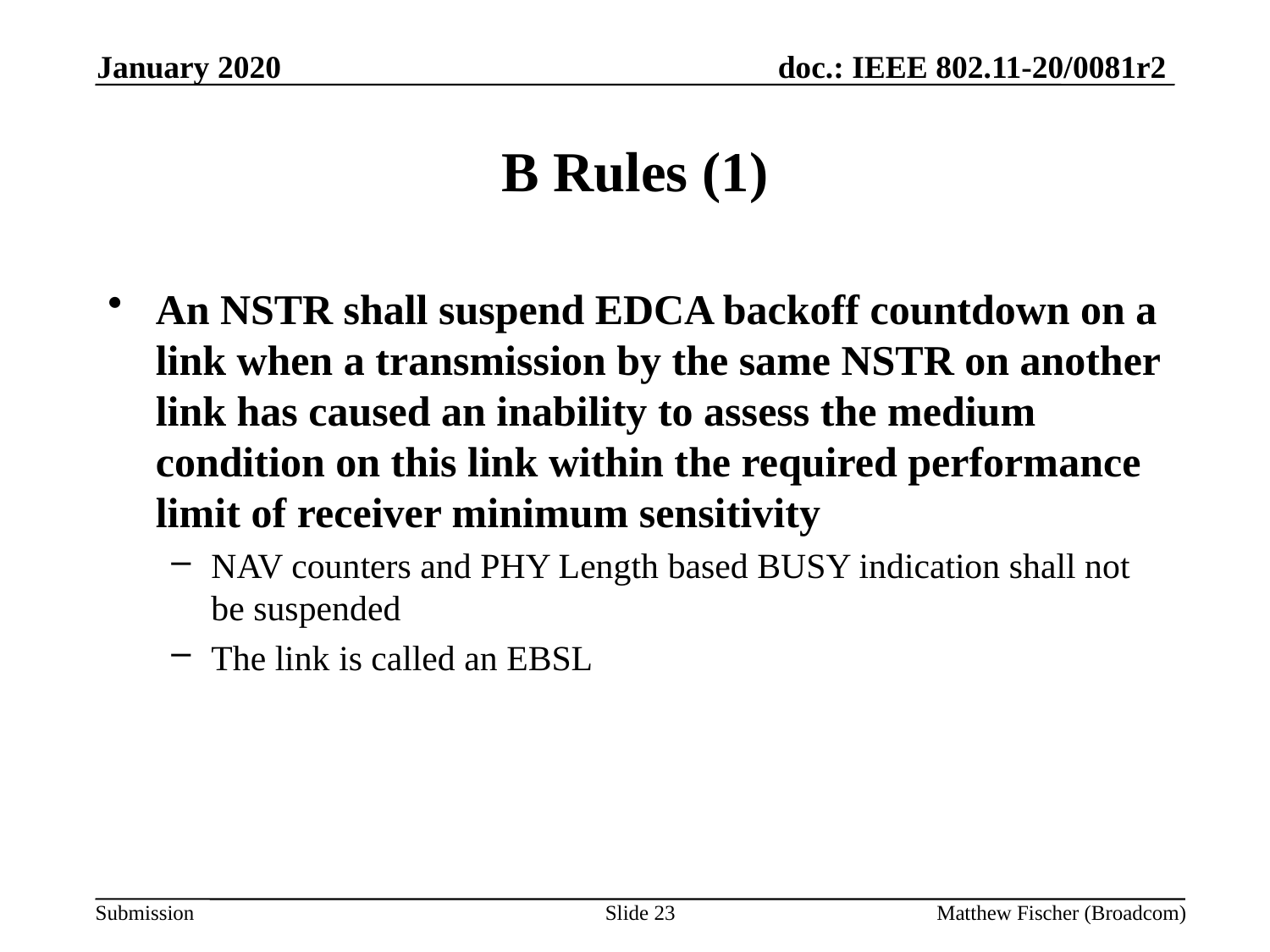

January 2020
# B Rules (1)
An NSTR shall suspend EDCA backoff countdown on a link when a transmission by the same NSTR on another link has caused an inability to assess the medium condition on this link within the required performance limit of receiver minimum sensitivity
NAV counters and PHY Length based BUSY indication shall not be suspended
The link is called an EBSL
Slide 23
Matthew Fischer (Broadcom)